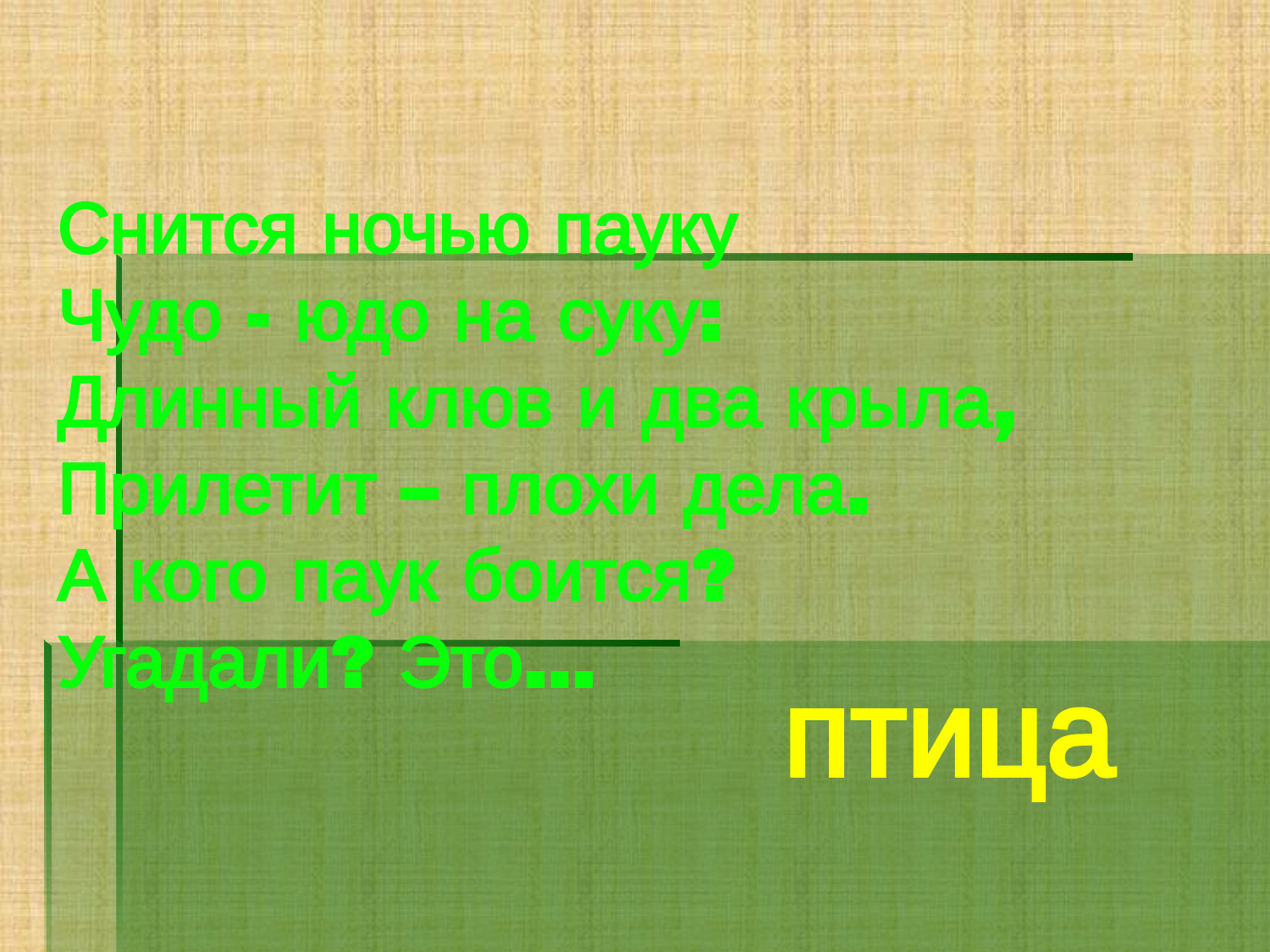

# Снится ночью пауку Чудо - юдо на суку: Длинный клюв и два крыла, Прилетит – плохи дела. А кого паук боится? Угадали? Это…
птица